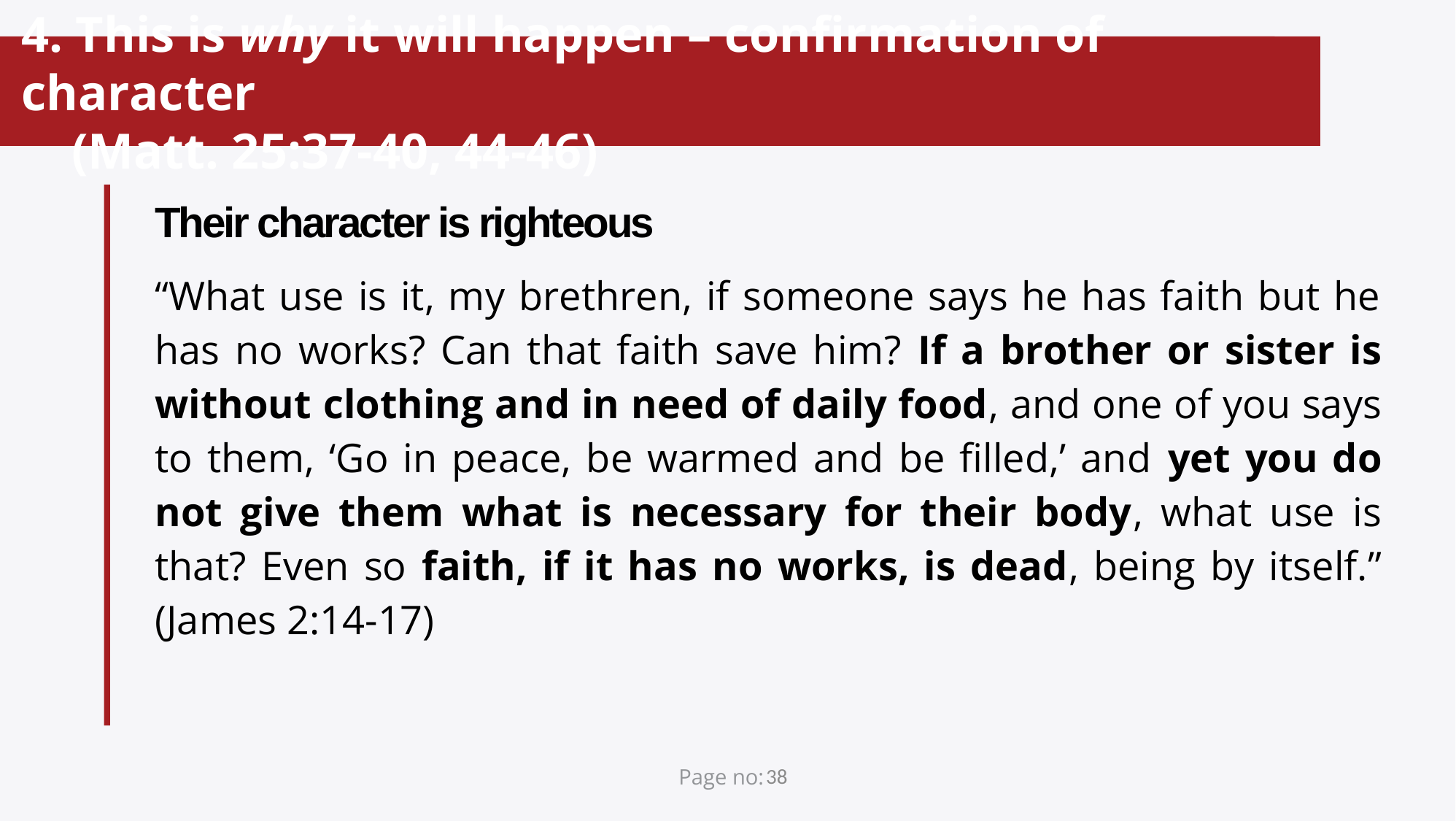

# 4. This is why it will happen – confirmation of character (Matt. 25:37-40, 44-46)
Their character is righteous
“What use is it, my brethren, if someone says he has faith but he has no works? Can that faith save him? If a brother or sister is without clothing and in need of daily food, and one of you says to them, ‘Go in peace, be warmed and be filled,’ and yet you do not give them what is necessary for their body, what use is that? Even so faith, if it has no works, is dead, being by itself.” (James 2:14-17)